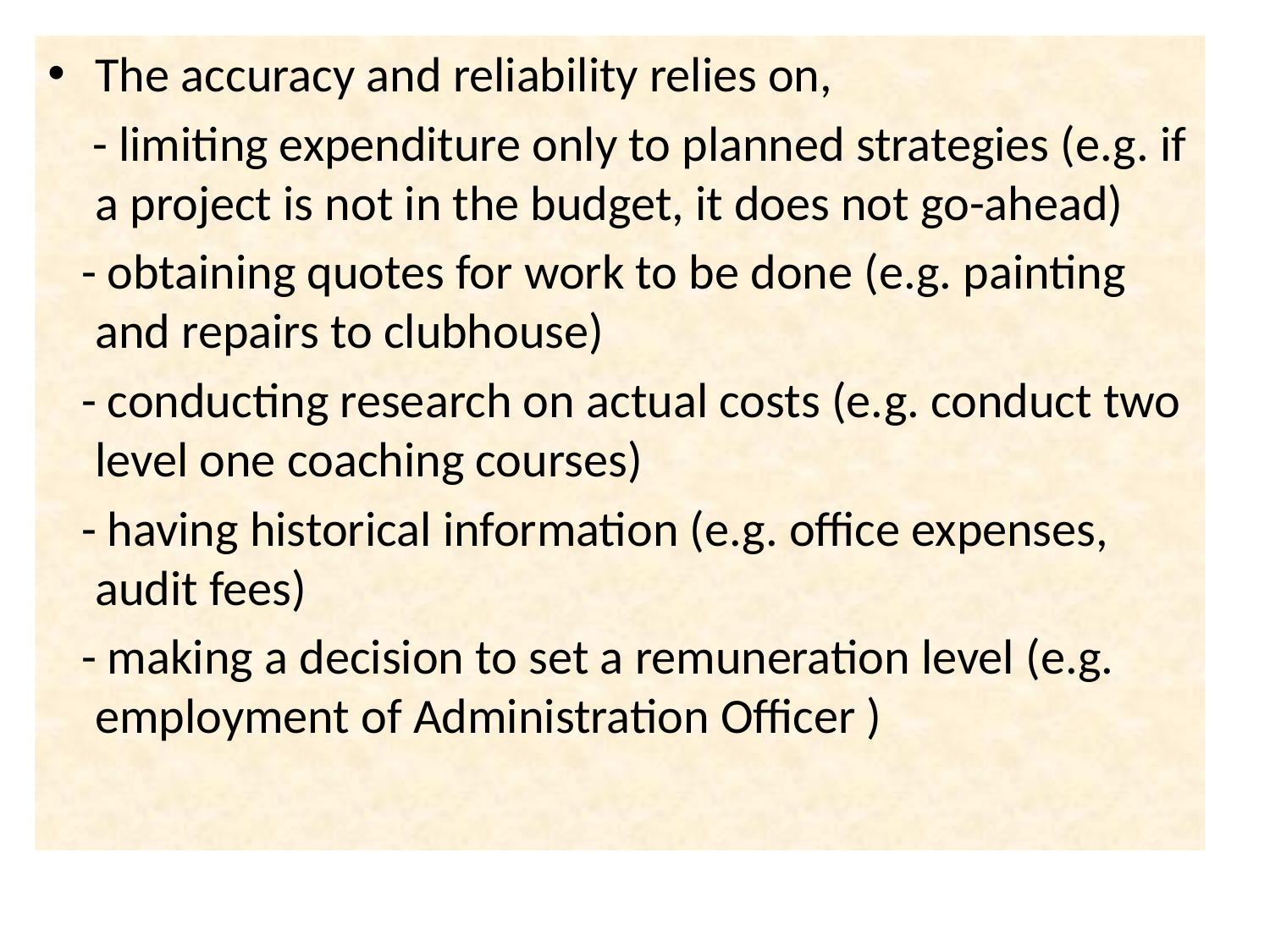

The accuracy and reliability relies on,
    - limiting expenditure only to planned strategies (e.g. if a project is not in the budget, it does not go-ahead)
   - obtaining quotes for work to be done (e.g. painting and repairs to clubhouse)
   - conducting research on actual costs (e.g. conduct two level one coaching courses)
   - having historical information (e.g. office expenses, audit fees)
   - making a decision to set a remuneration level (e.g.   employment of Administration Officer )